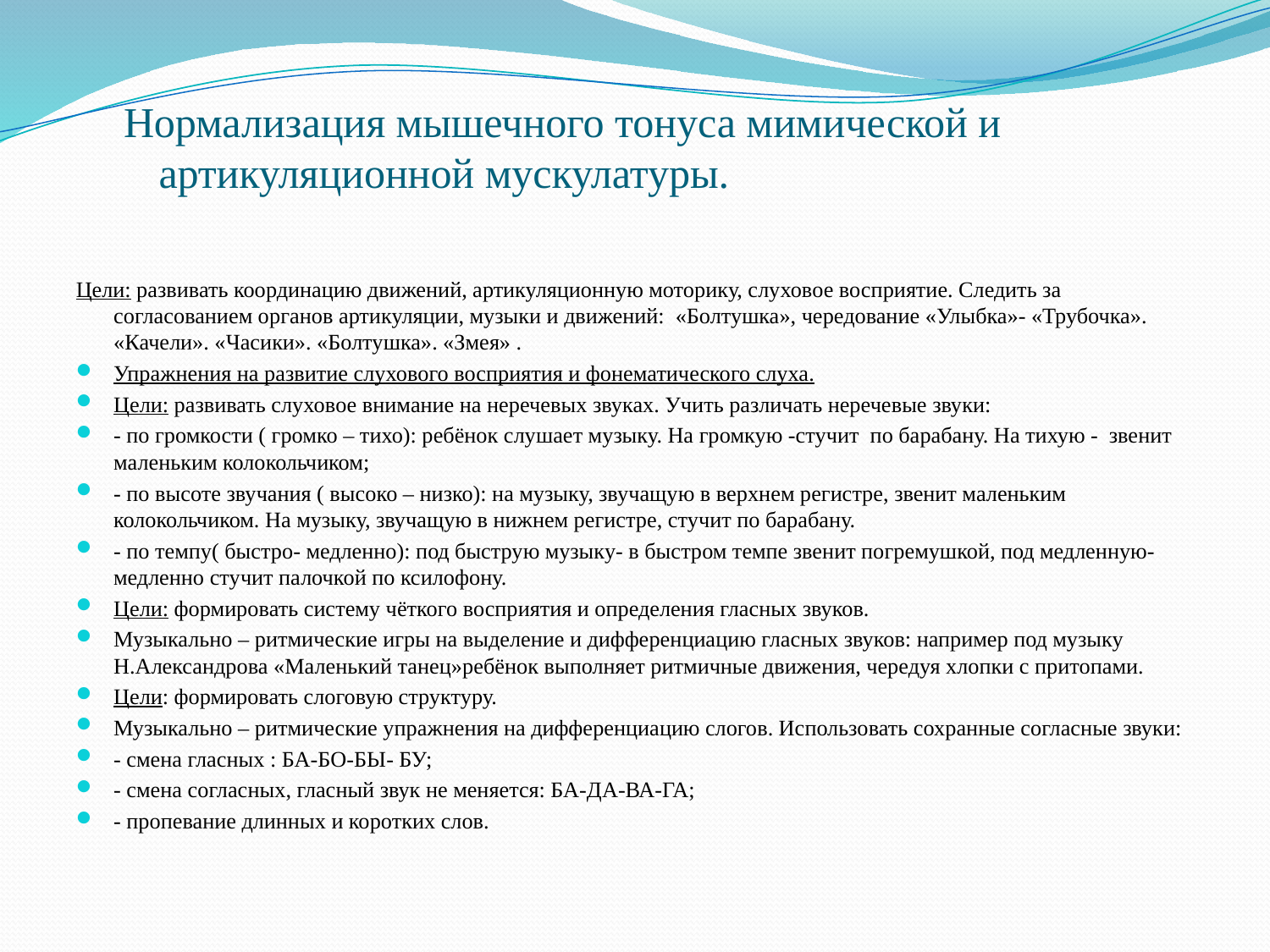

# Нормализация мышечного тонуса мимической и                      		артикуляционной мускулатуры.
Цели: развивать координацию движений, артикуляционную моторику, слуховое восприятие. Следить за согласованием органов артикуляции, музыки и движений:  «Болтушка», чередование «Улыбка»- «Трубочка». «Качели». «Часики». «Болтушка». «Змея» .
Упражнения на развитие слухового восприятия и фонематического слуха.
Цели: развивать слуховое внимание на неречевых звуках. Учить различать неречевые звуки:
- по громкости ( громко – тихо): ребёнок слушает музыку. На громкую -стучит  по барабану. На тихую -  звенит маленьким колокольчиком;
- по высоте звучания ( высоко – низко): на музыку, звучащую в верхнем регистре, звенит маленьким колокольчиком. На музыку, звучащую в нижнем регистре, стучит по барабану.
- по темпу( быстро- медленно): под быструю музыку- в быстром темпе звенит погремушкой, под медленную- медленно стучит палочкой по ксилофону.
Цели: формировать систему чёткого восприятия и определения гласных звуков.
Музыкально – ритмические игры на выделение и дифференциацию гласных звуков: например под музыку Н.Александрова «Маленький танец»ребёнок выполняет ритмичные движения, чередуя хлопки с притопами.
Цели: формировать слоговую структуру.
Музыкально – ритмические упражнения на дифференциацию слогов. Использовать сохранные согласные звуки:
- смена гласных : БА-БО-БЫ- БУ;
- смена согласных, гласный звук не меняется: БА-ДА-ВА-ГА;
- пропевание длинных и коротких слов.